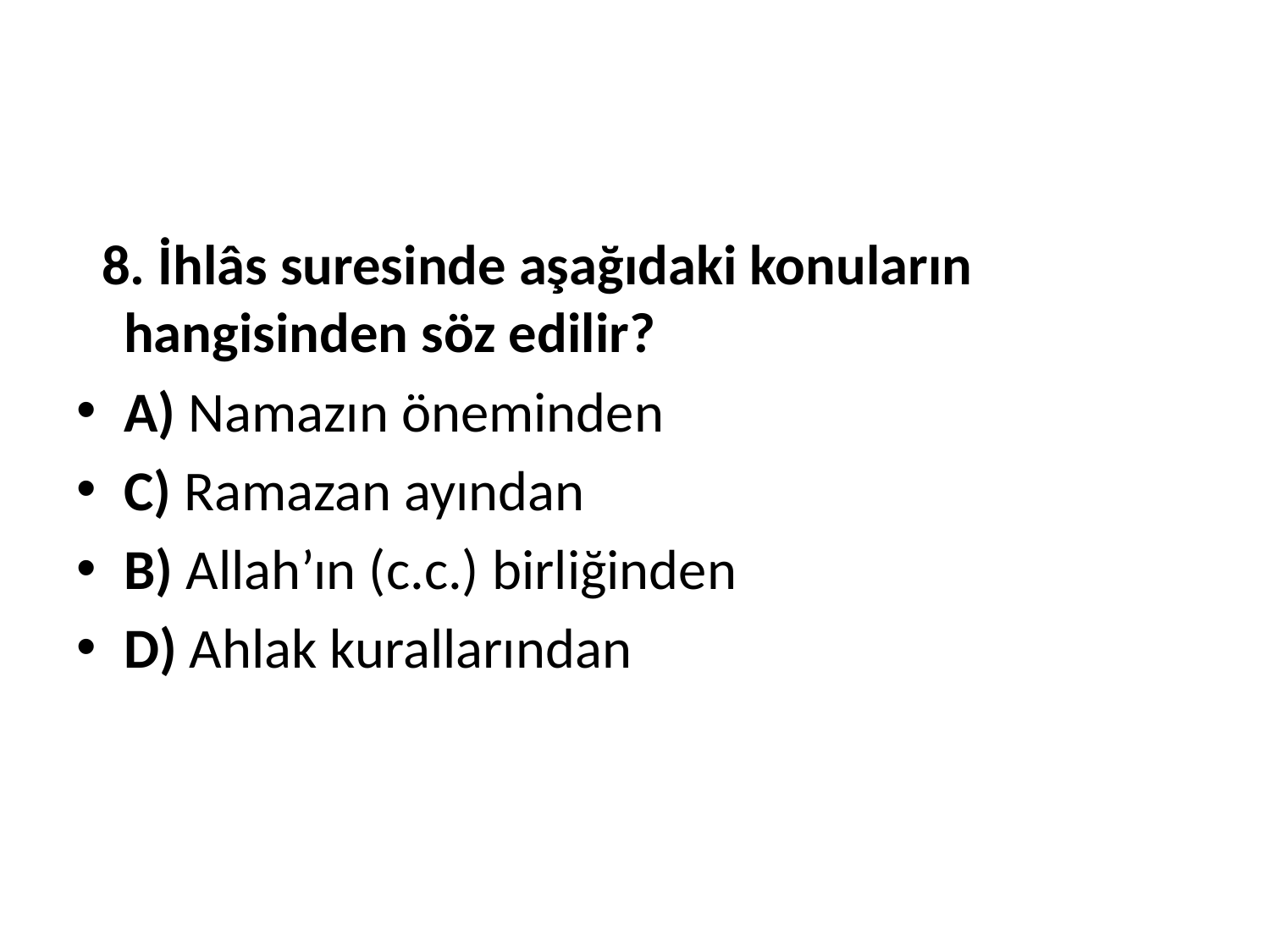

#
  8. İhlâs suresinde aşağıdaki konuların hangisinden söz edilir?
A) Namazın öneminden
C) Ramazan ayından
B) Allah’ın (c.c.) birliğinden
D) Ahlak kurallarından